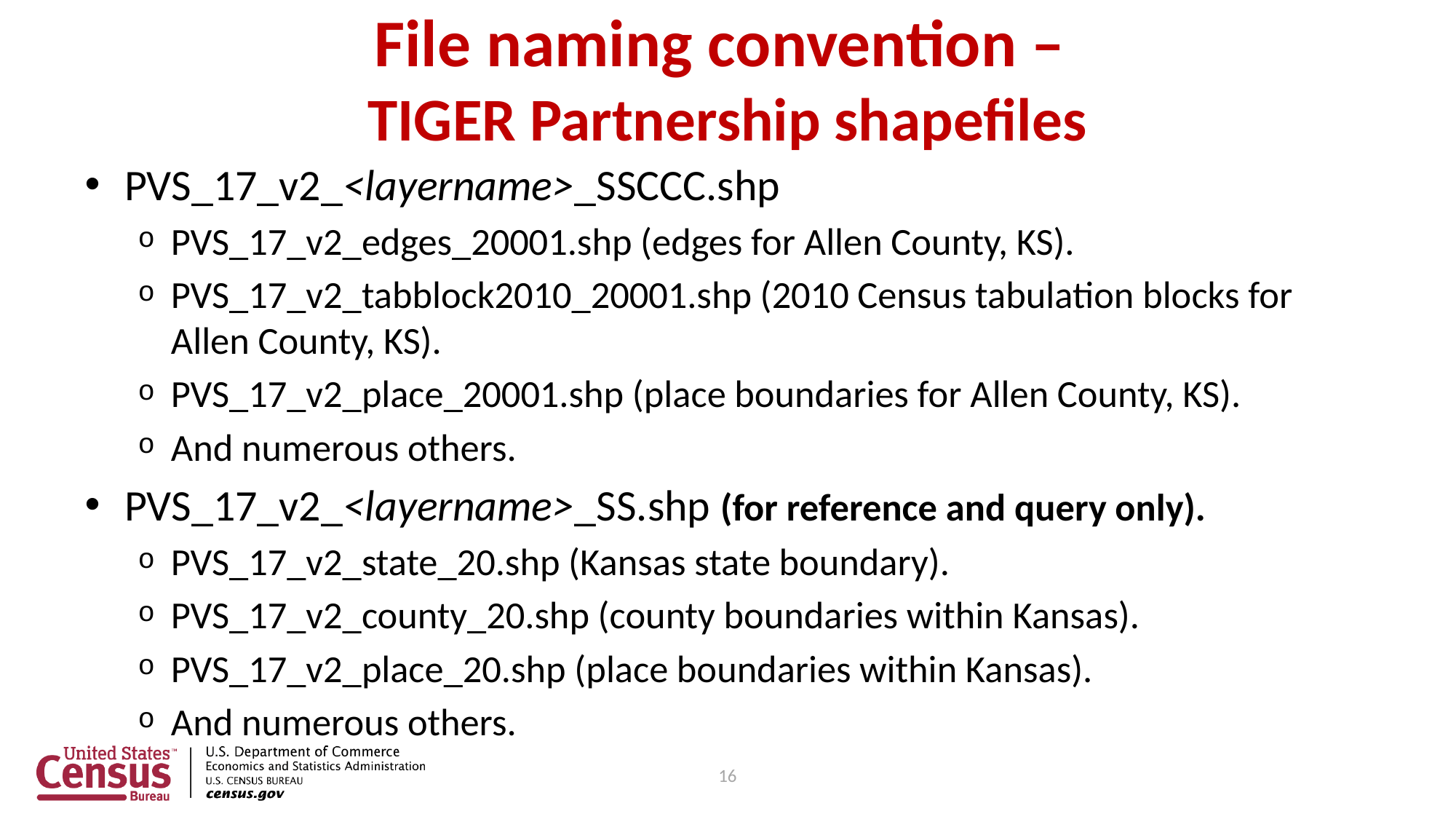

# File naming convention – TIGER Partnership shapefiles
PVS_17_v2_<layername>_SSCCC.shp
PVS_17_v2_edges_20001.shp (edges for Allen County, KS).
PVS_17_v2_tabblock2010_20001.shp (2010 Census tabulation blocks for Allen County, KS).
PVS_17_v2_place_20001.shp (place boundaries for Allen County, KS).
And numerous others.
PVS_17_v2_<layername>_SS.shp (for reference and query only).
PVS_17_v2_state_20.shp (Kansas state boundary).
PVS_17_v2_county_20.shp (county boundaries within Kansas).
PVS_17_v2_place_20.shp (place boundaries within Kansas).
And numerous others.

16